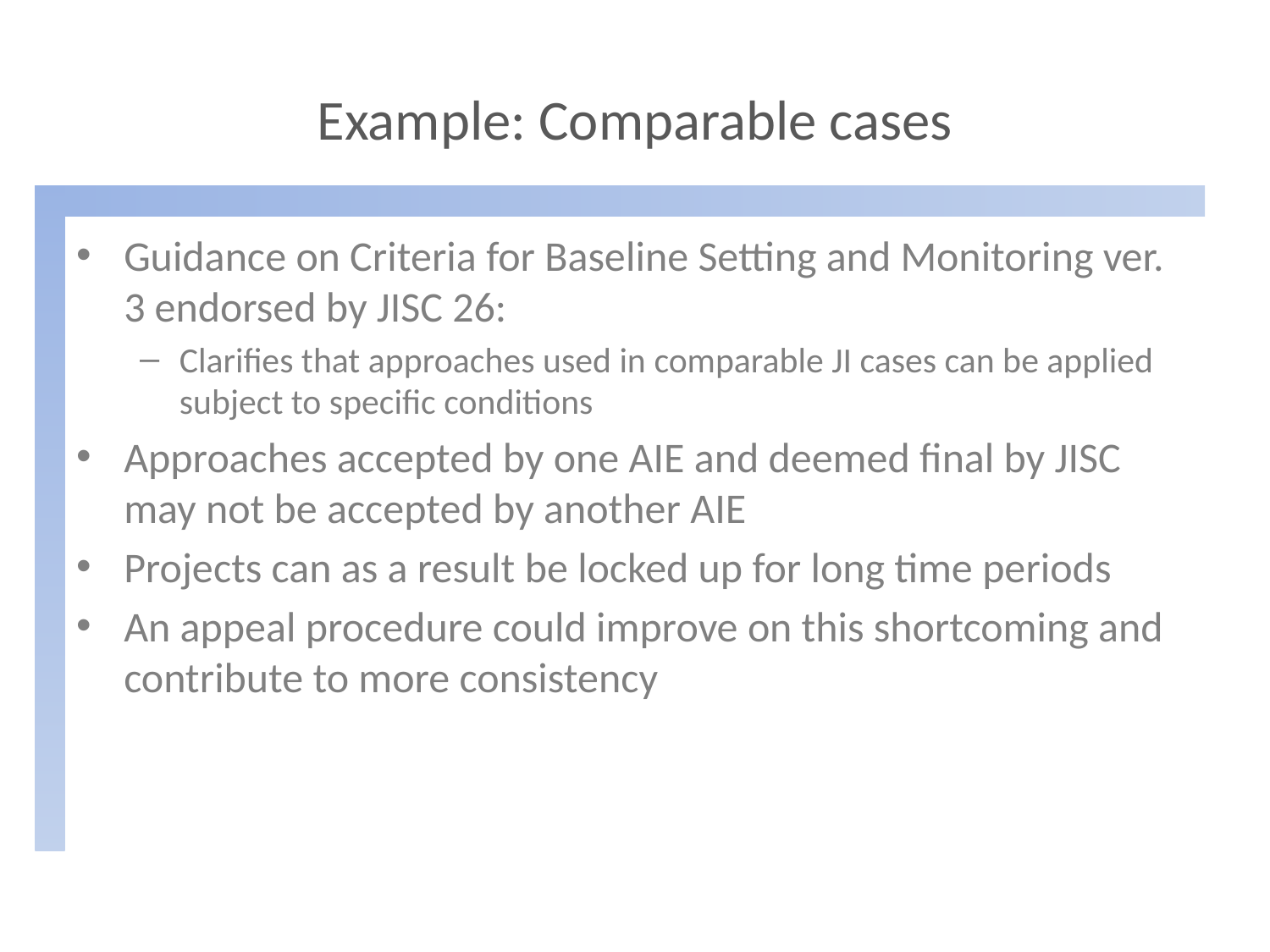

# Example: Comparable cases

Guidance on Criteria for Baseline Setting and Monitoring ver. 3 endorsed by JISC 26:
Clarifies that approaches used in comparable JI cases can be applied subject to specific conditions
Approaches accepted by one AIE and deemed final by JISC may not be accepted by another AIE
Projects can as a result be locked up for long time periods
An appeal procedure could improve on this shortcoming and contribute to more consistency